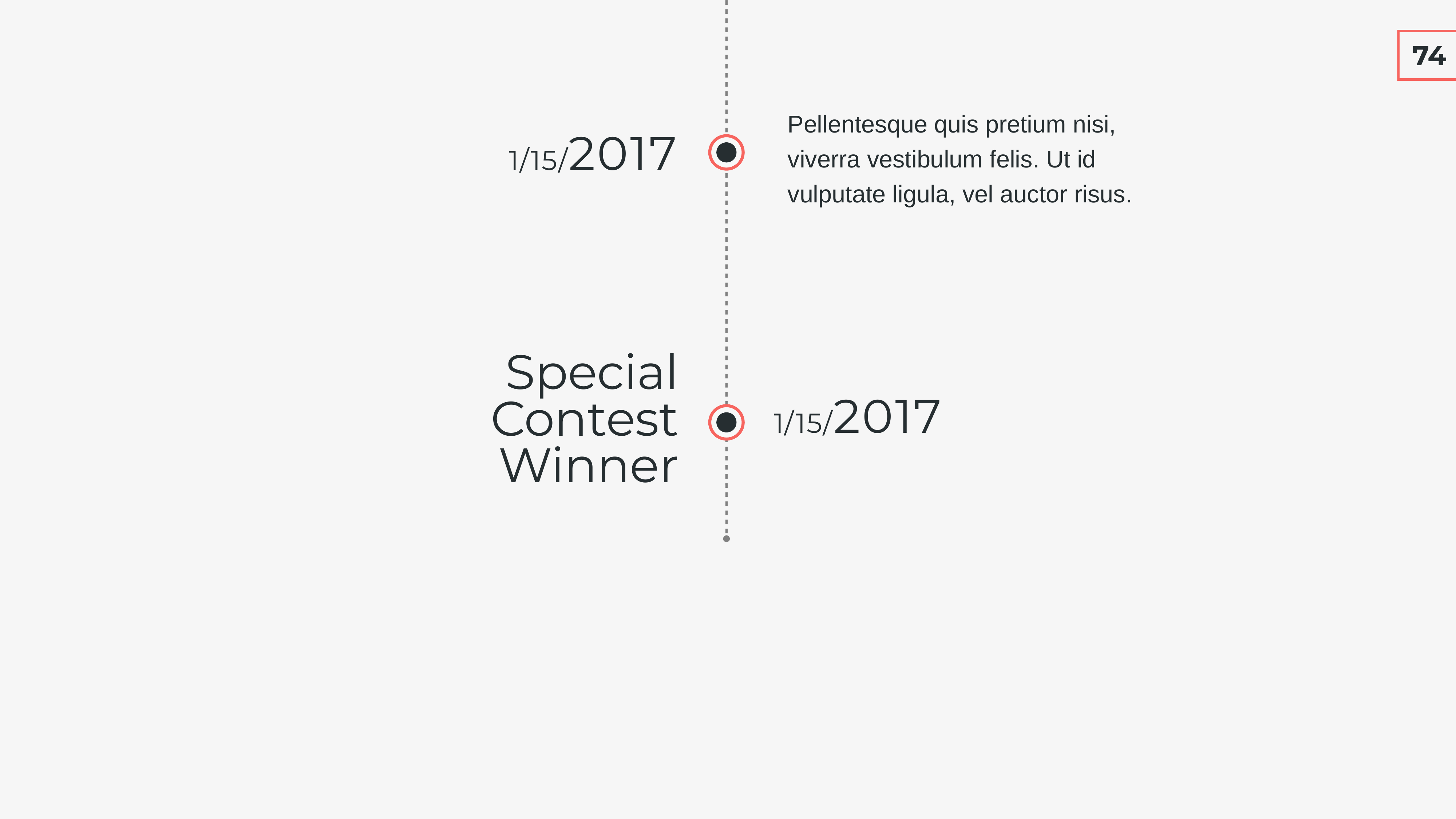

74
Pellentesque quis pretium nisi, viverra vestibulum felis. Ut id vulputate ligula, vel auctor risus.
1/15/2017

Special
Contest Winner
1/15/2017